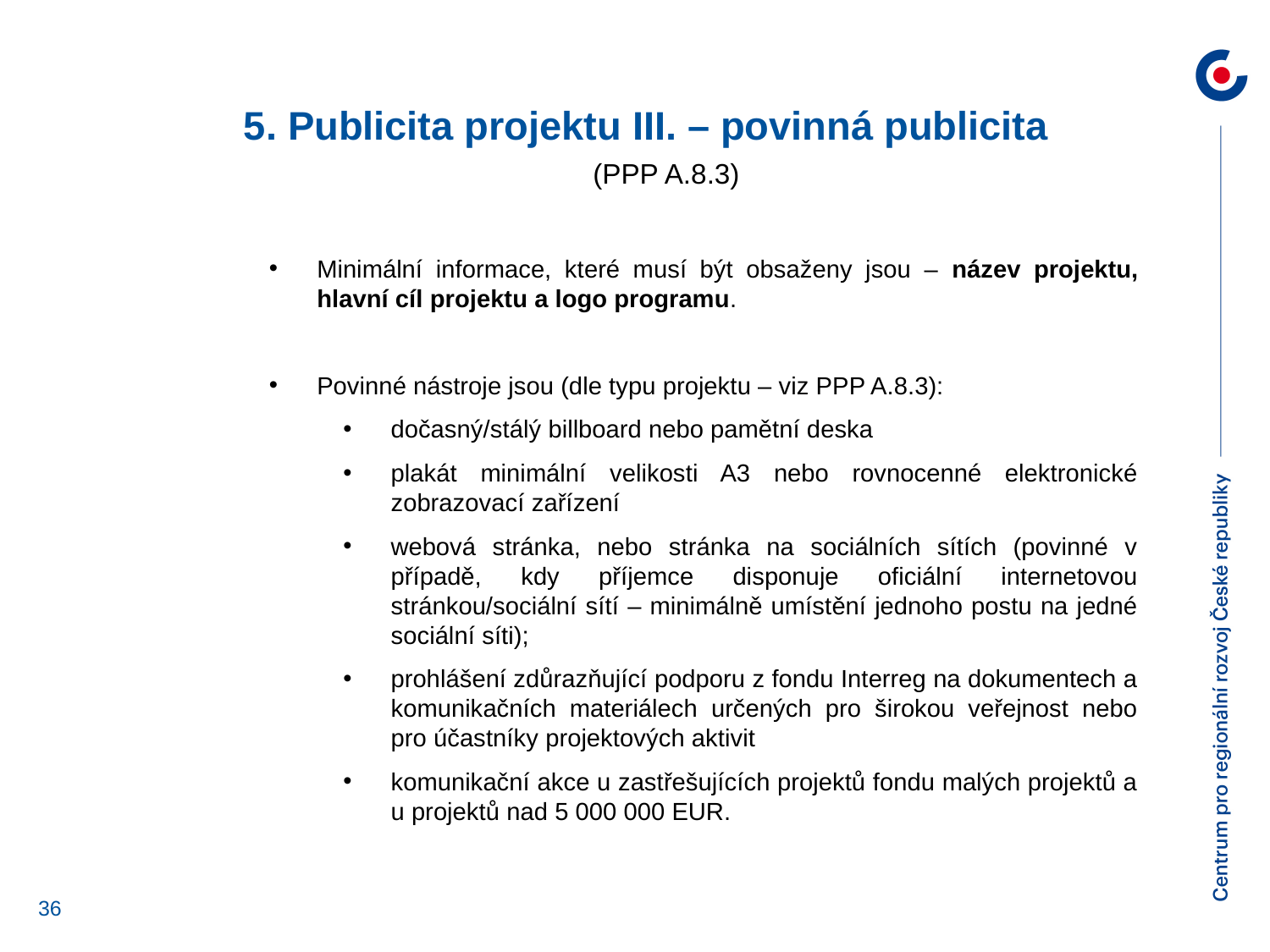

5. Publicita projektu III. – povinná publicita
    (PPP A.8.3)

Minimální informace, které musí být obsaženy jsou – název projektu, hlavní cíl projektu a logo programu.

Povinné nástroje jsou (dle typu projektu – viz PPP A.8.3):
dočasný/stálý billboard nebo pamětní deska
plakát minimální velikosti A3 nebo rovnocenné elektronické zobrazovací zařízení
webová stránka, nebo stránka na sociálních sítích (povinné v případě, kdy příjemce disponuje oficiální internetovou stránkou/sociální sítí – minimálně umístění jednoho postu na jedné sociální síti);
prohlášení zdůrazňující podporu z fondu Interreg na dokumentech a komunikačních materiálech určených pro širokou veřejnost nebo pro účastníky projektových aktivit
komunikační akce u zastřešujících projektů fondu malých projektů a u projektů nad 5 000 000 EUR.
36